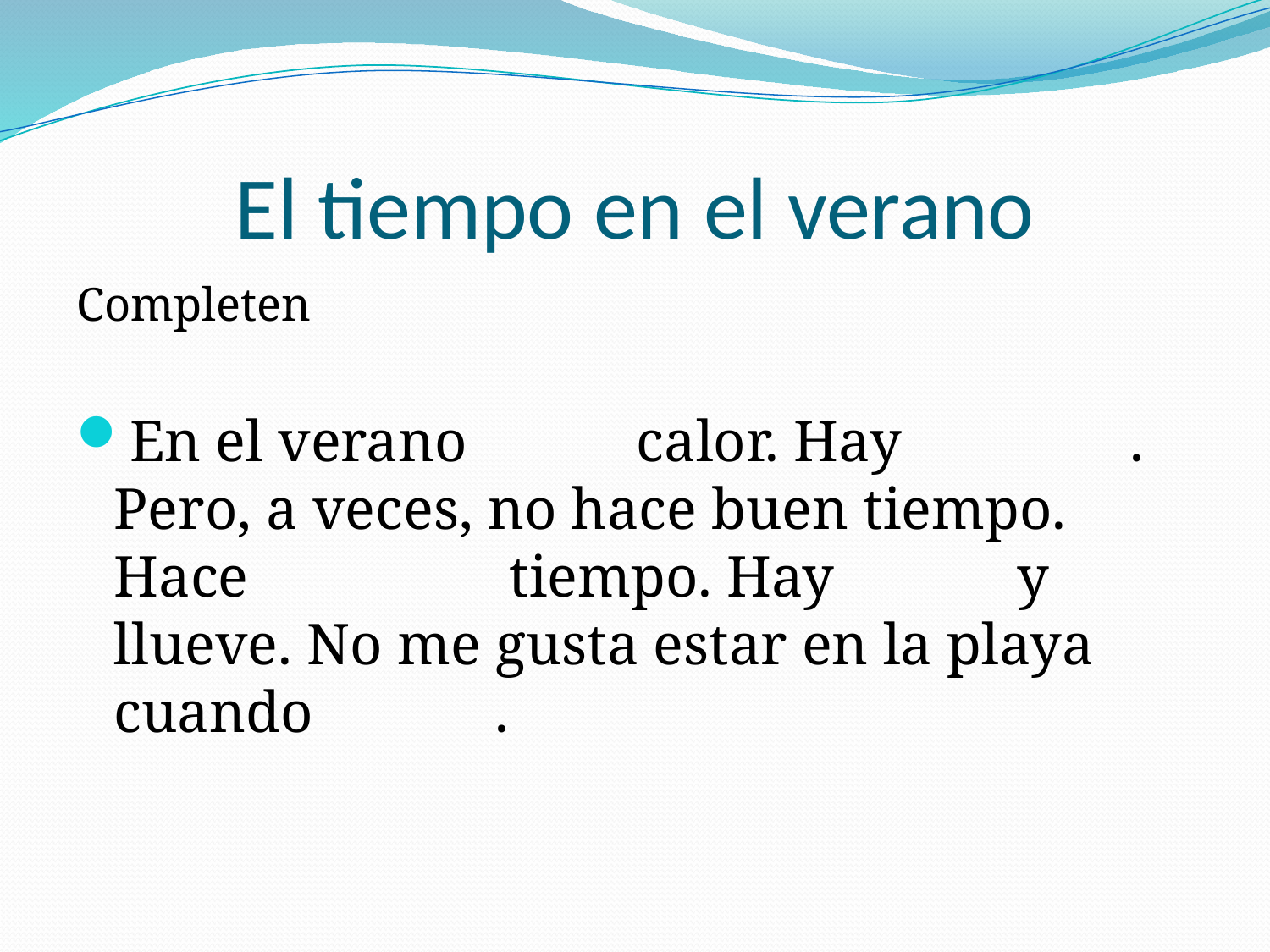

# El tiempo en el verano
Completen

En el verano 		 calor. Hay 		. Pero, a veces, no hace buen tiempo. Hace 		 tiempo. Hay 		 y llueve. No me gusta estar en la playa  cuando 		.